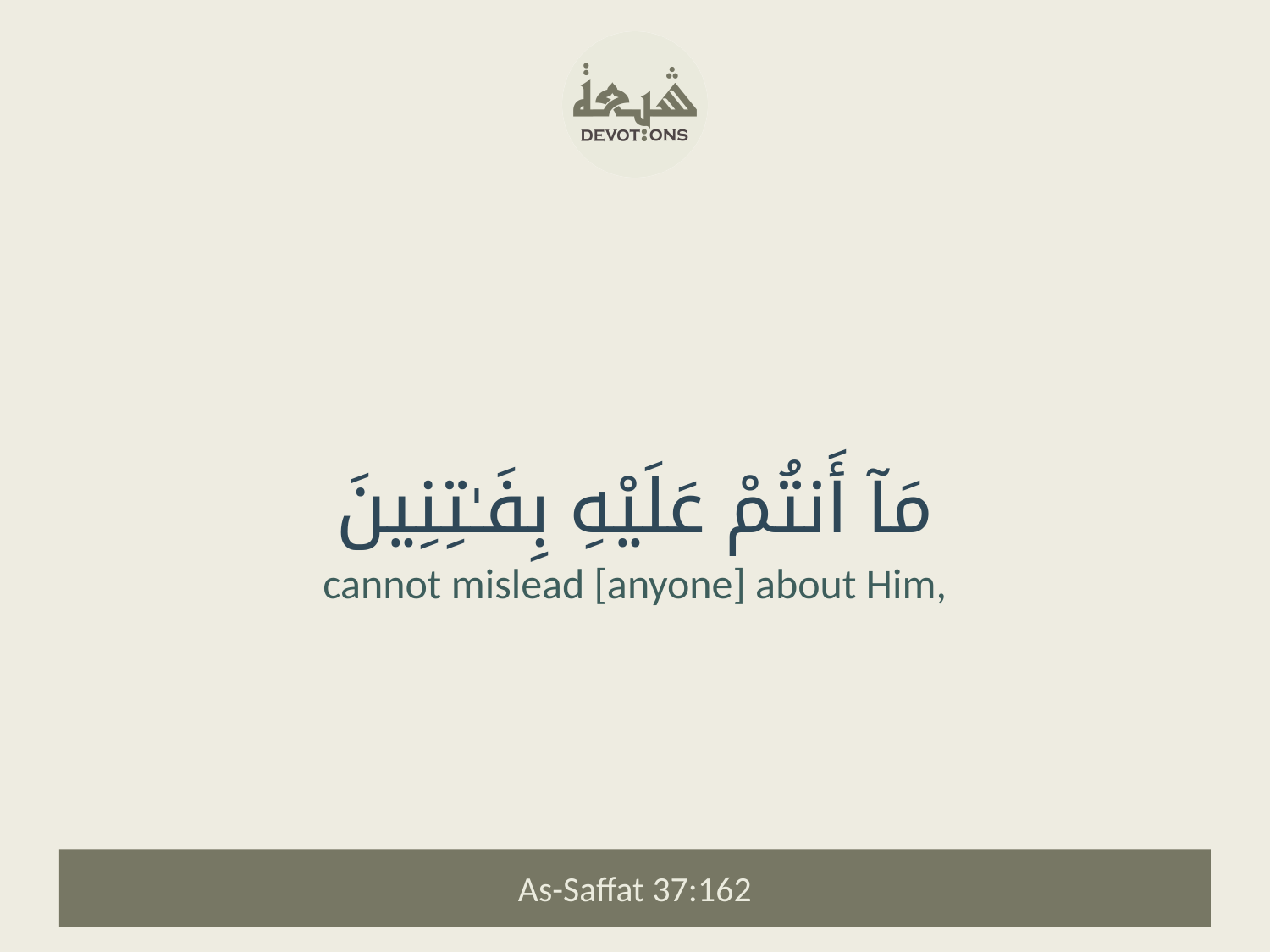

مَآ أَنتُمْ عَلَيْهِ بِفَـٰتِنِينَ
cannot mislead [anyone] about Him,
As-Saffat 37:162